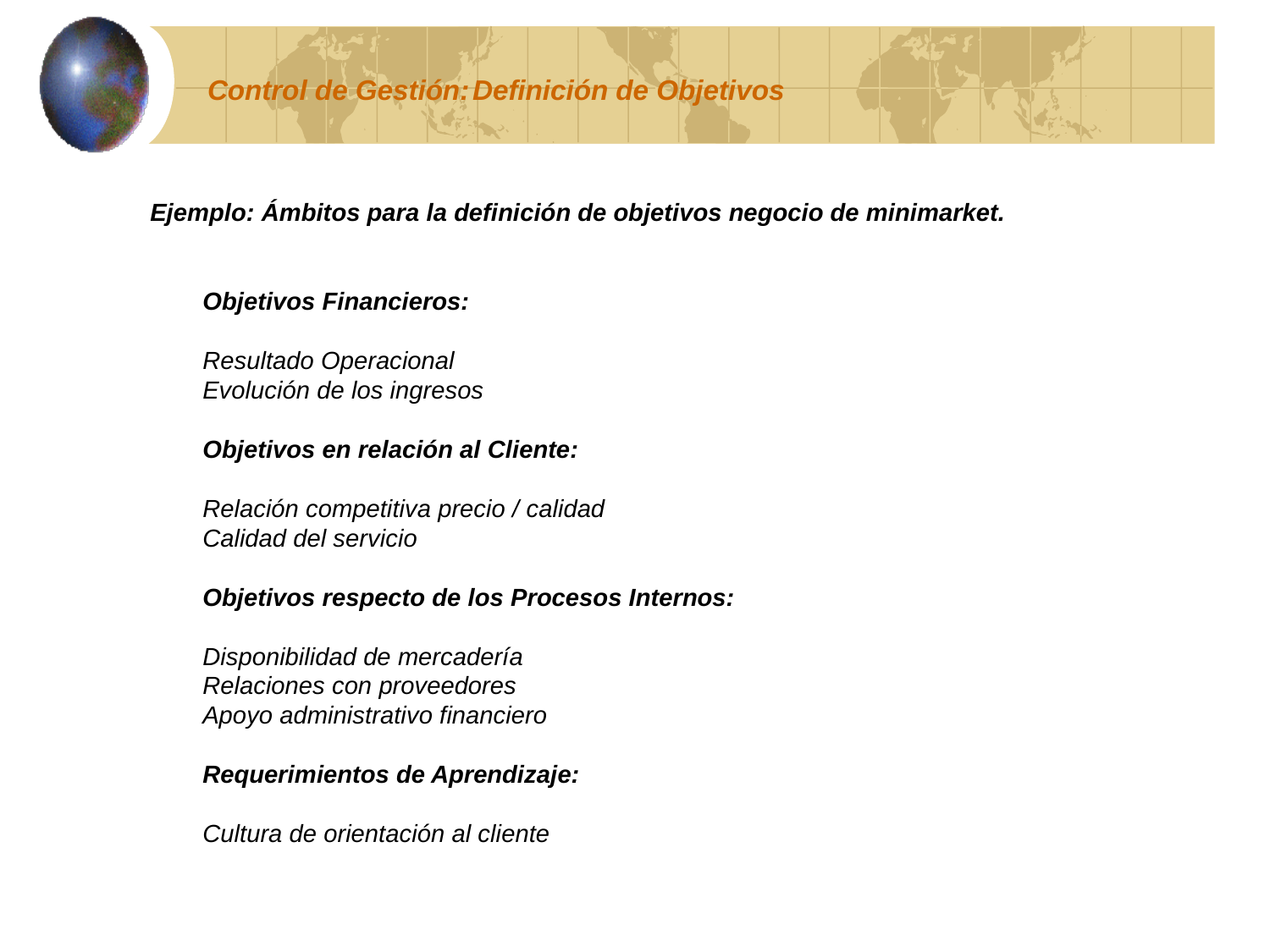

Control de Gestión: Definición de Objetivos
Ejemplo: Ámbitos para la definición de objetivos negocio de minimarket.

	Objetivos Financieros:

	Resultado Operacional
	Evolución de los ingresos

	Objetivos en relación al Cliente:

	Relación competitiva precio / calidad
	Calidad del servicio

	Objetivos respecto de los Procesos Internos:

	Disponibilidad de mercadería
	Relaciones con proveedores
	Apoyo administrativo financiero

	Requerimientos de Aprendizaje:

	Cultura de orientación al cliente